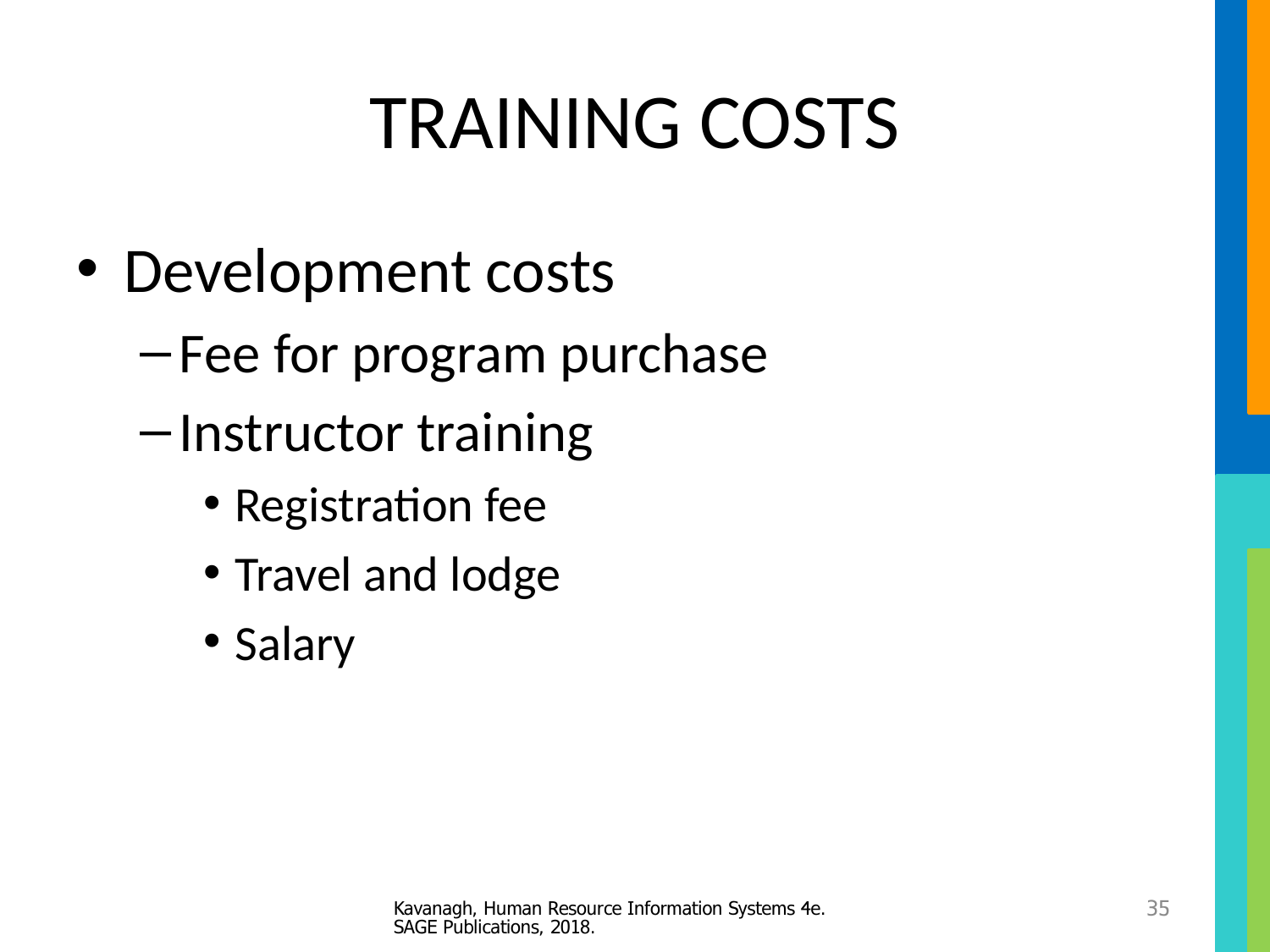

# TRAINING COSTS
Development costs
Fee for program purchase
Instructor training
Registration fee
Travel and lodge
Salary
Kavanagh, Human Resource Information Systems 4e. SAGE Publications, 2018.
35